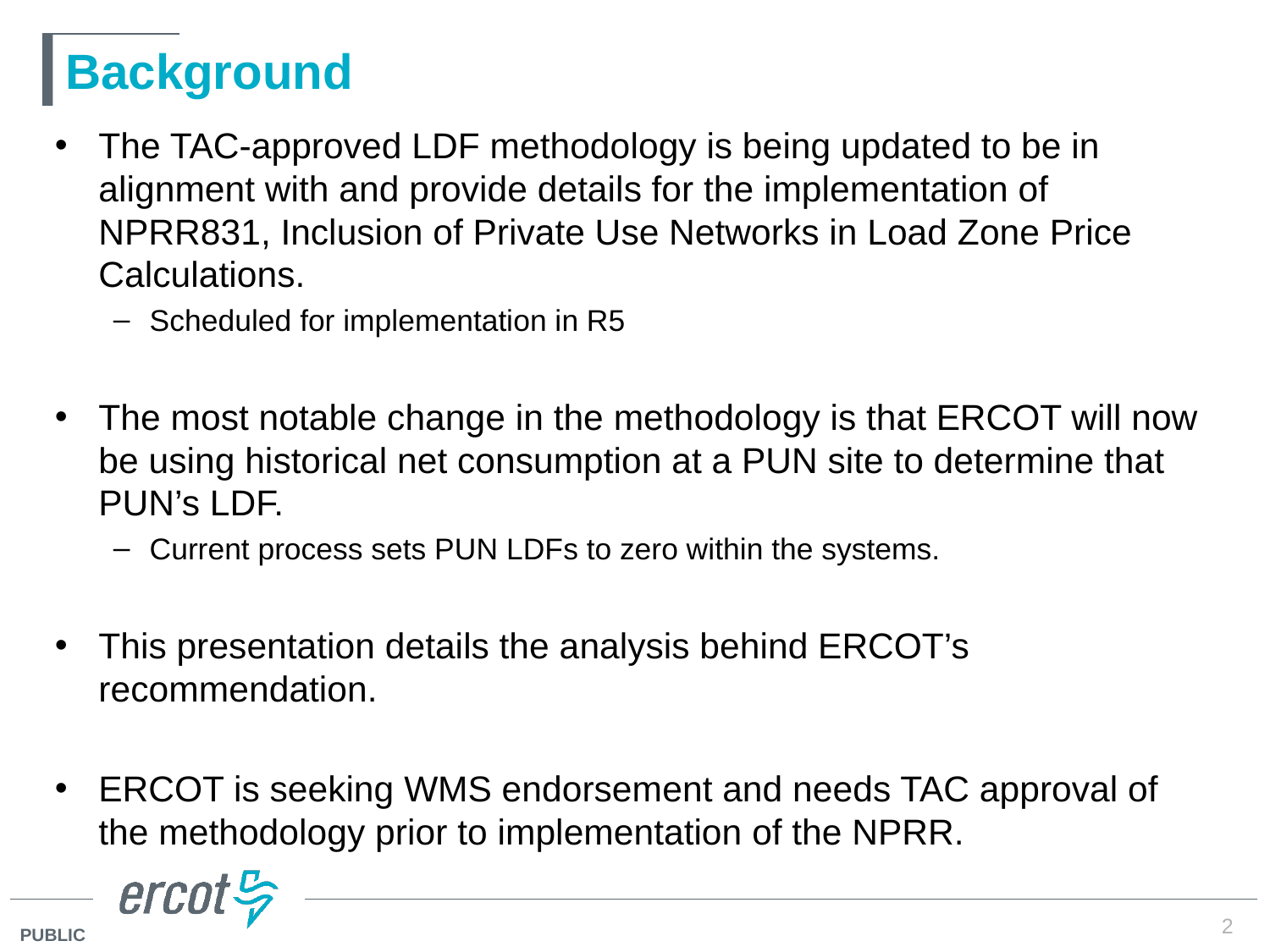

# Background
The TAC-approved LDF methodology is being updated to be in alignment with and provide details for the implementation of NPRR831, Inclusion of Private Use Networks in Load Zone Price Calculations.
Scheduled for implementation in R5

The most notable change in the methodology is that ERCOT will now be using historical net consumption at a PUN site to determine that PUN’s LDF.
Current process sets PUN LDFs to zero within the systems.

This presentation details the analysis behind ERCOT’s recommendation.

ERCOT is seeking WMS endorsement and needs TAC approval of the methodology prior to implementation of the NPRR.
2